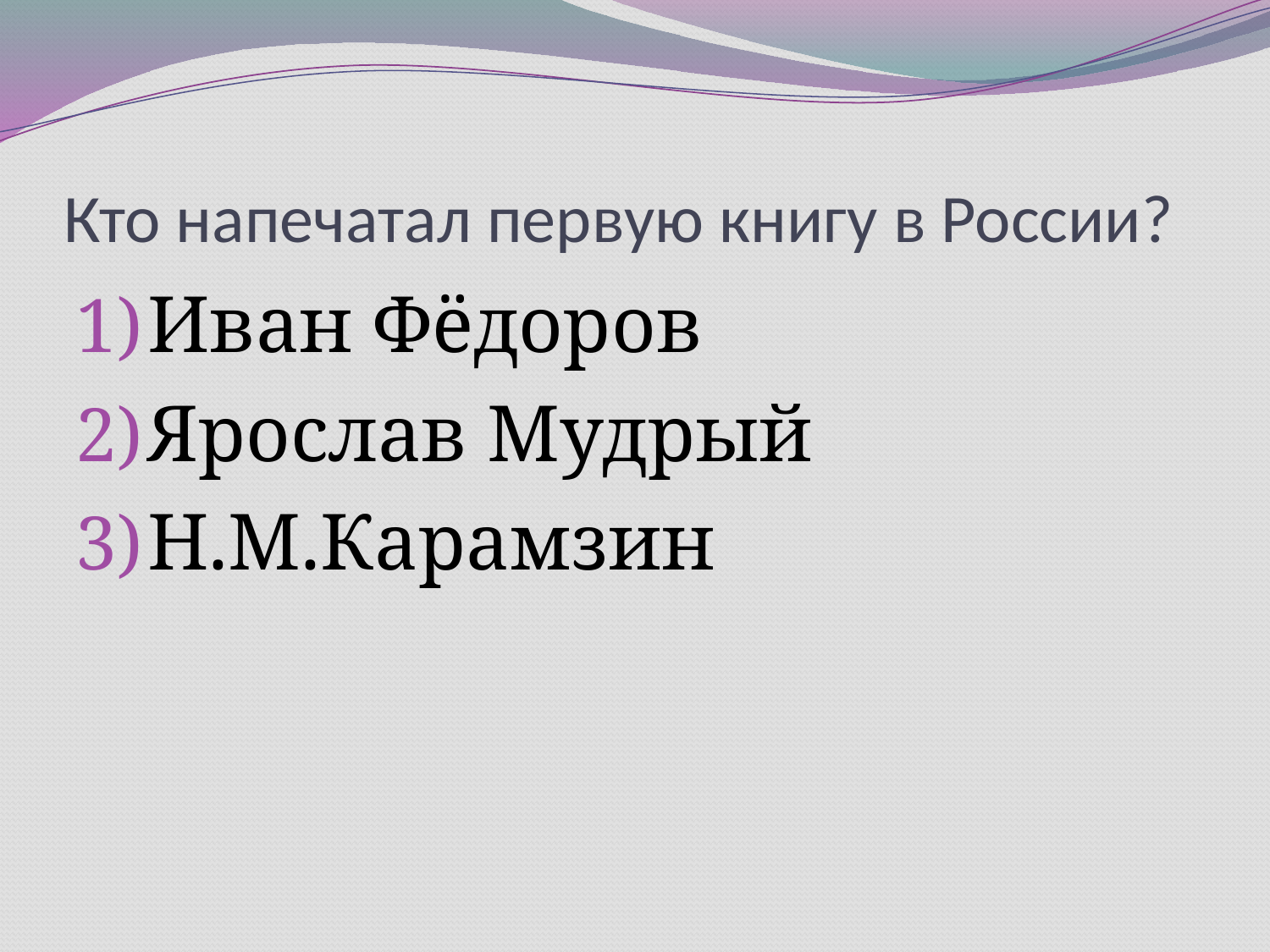

# Кто напечатал первую книгу в России?
Иван Фёдоров
Ярослав Мудрый
Н.М.Карамзин